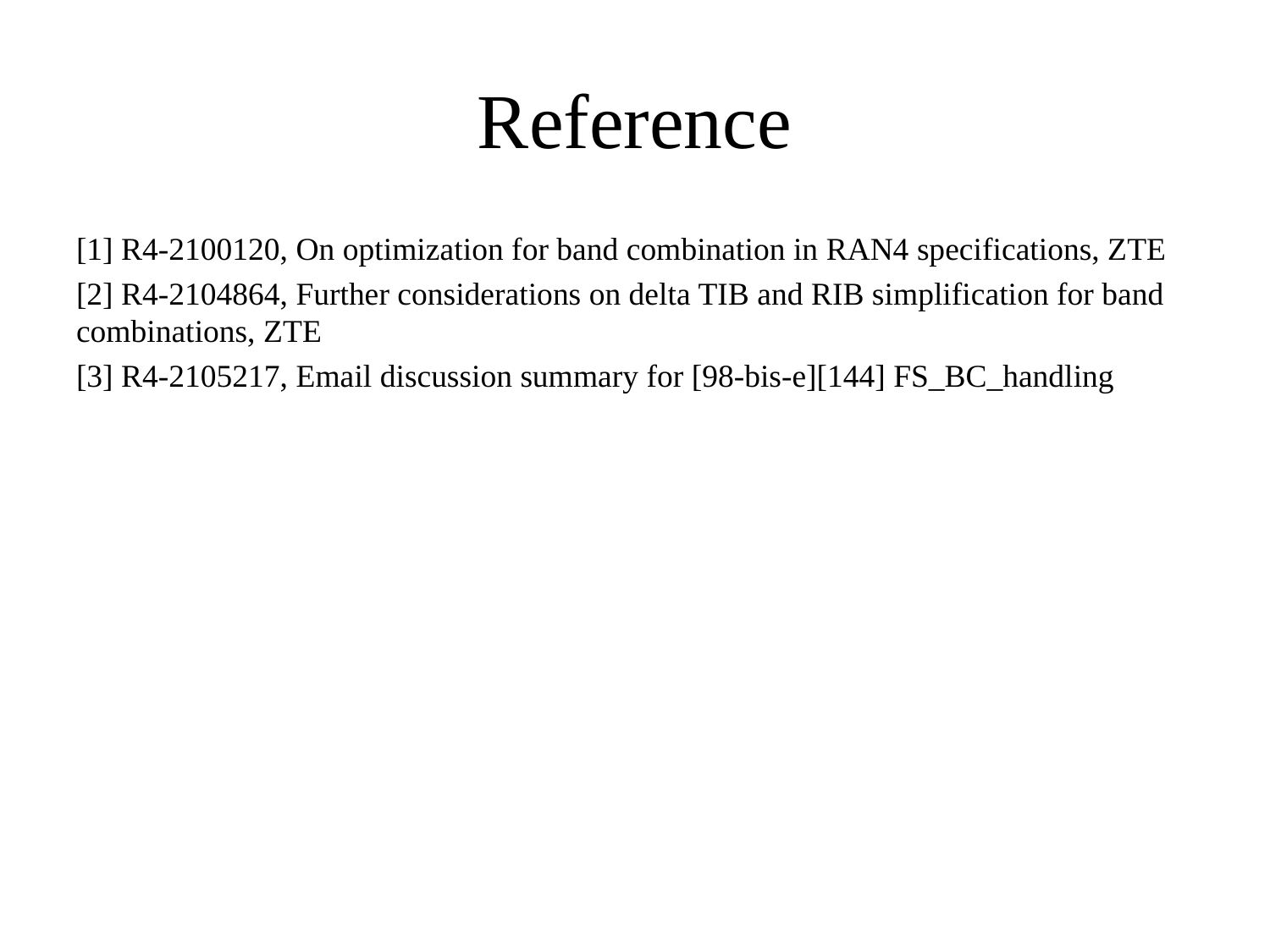

# Reference
[1] R4-2100120, On optimization for band combination in RAN4 specifications, ZTE
[2] R4-2104864, Further considerations on delta TIB and RIB simplification for band combinations, ZTE
[3] R4-2105217, Email discussion summary for [98-bis-e][144] FS_BC_handling